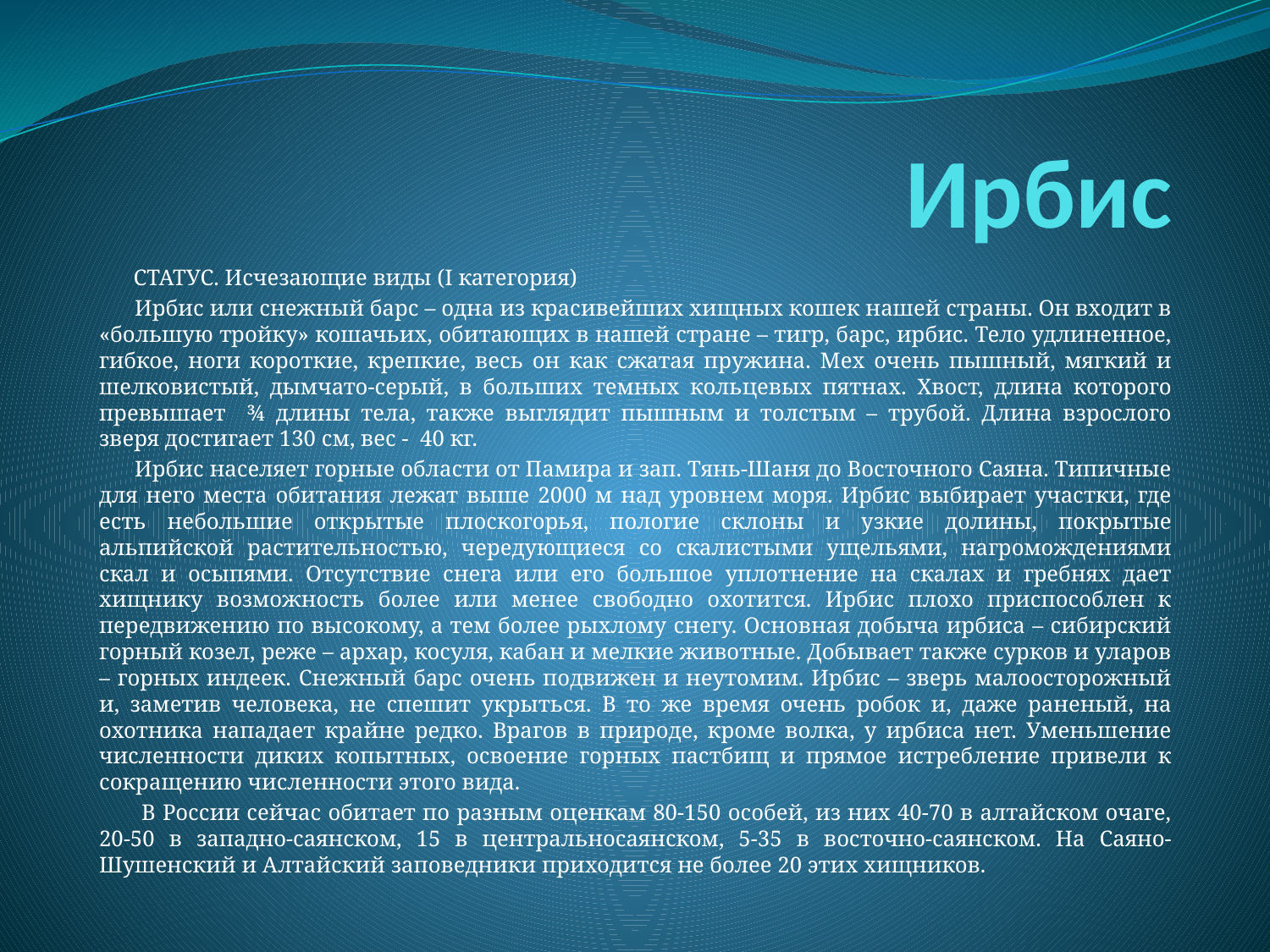

# Ирбис
      СТАТУС. Исчезающие виды (I категория)
      Ирбис или снежный барс – одна из красивейших хищных кошек нашей страны. Он входит в «большую тройку» кошачьих, обитающих в нашей стране – тигр, барс, ирбис. Тело удлиненное, гибкое, ноги короткие, крепкие, весь он как сжатая пружина. Мех очень пышный, мягкий и шелковистый, дымчато-серый, в больших темных кольцевых пятнах. Хвост, длина которого превышает  ¾ длины тела, также выглядит пышным и толстым – трубой. Длина взрослого зверя достигает 130 см, вес -  40 кг.
      Ирбис населяет горные области от Памира и зап. Тянь-Шаня до Восточного Саяна. Типичные для него места обитания лежат выше 2000 м над уровнем моря. Ирбис выбирает участки, где есть небольшие открытые плоскогорья, пологие склоны и узкие долины, покрытые альпийской растительностью, чередующиеся со скалистыми ущельями, нагромождениями скал и осыпями. Отсутствие снега или его большое уплотнение на скалах и гребнях дает хищнику возможность более или менее свободно охотится. Ирбис плохо приспособлен к передвижению по высокому, а тем более рыхлому снегу. Основная добыча ирбиса – сибирский горный козел, реже – архар, косуля, кабан и мелкие животные. Добывает также сурков и уларов – горных индеек. Снежный барс очень подвижен и неутомим. Ирбис – зверь малоосторожный и, заметив человека, не спешит укрыться. В то же время очень робок и, даже раненый, на охотника нападает крайне редко. Врагов в природе, кроме волка, у ирбиса нет. Уменьшение численности диких копытных, освоение горных пастбищ и прямое истребление привели к сокращению численности этого вида.
      В России сейчас обитает по разным оценкам 80-150 особей, из них 40-70 в алтайском очаге, 20-50 в западно-саянском, 15 в центральносаянском, 5-35 в восточно-саянском. На Саяно-Шушенский и Алтайский заповедники приходится не более 20 этих хищников.